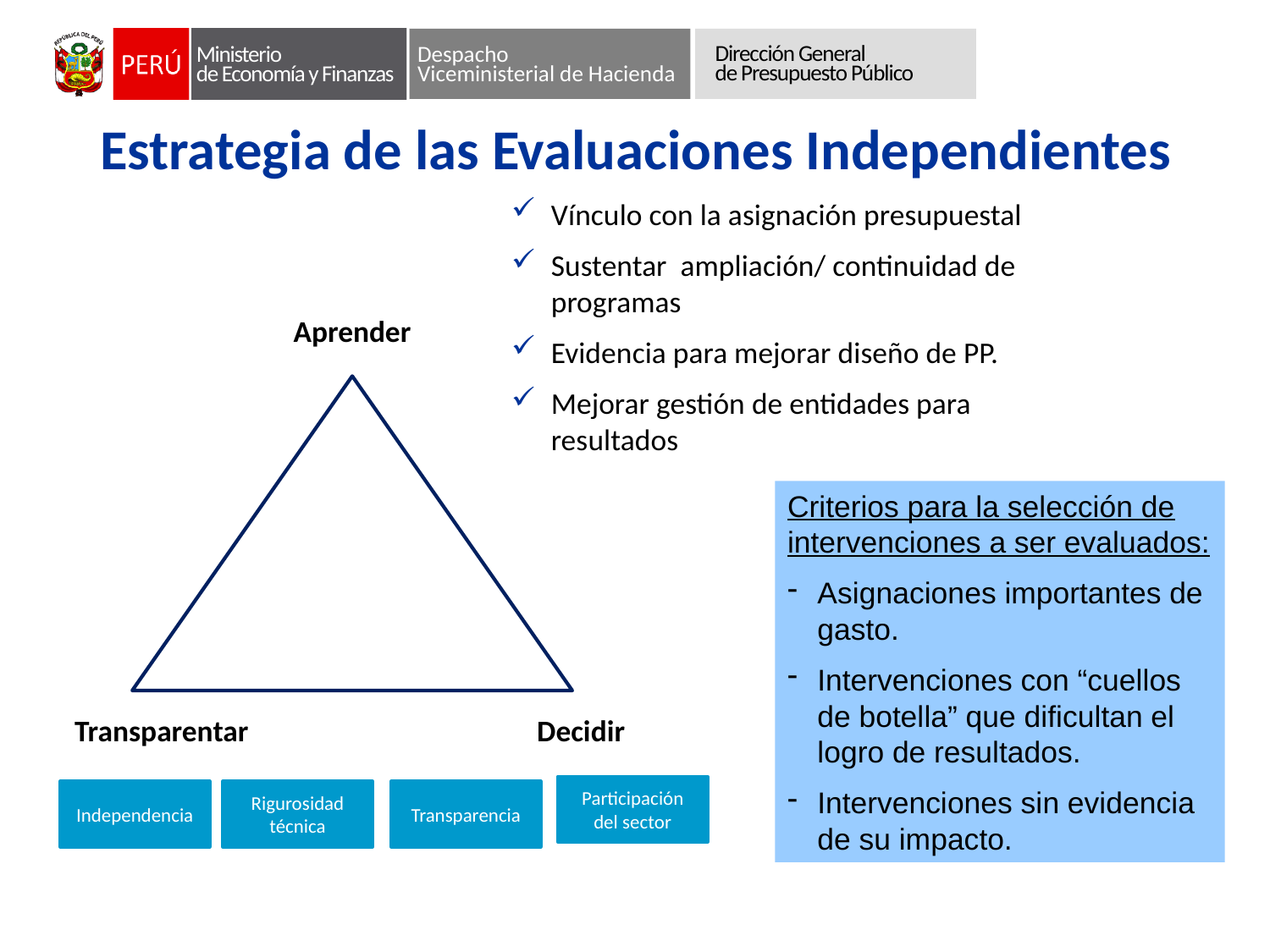

# Estrategia de las Evaluaciones Independientes
Vínculo con la asignación presupuestal
Sustentar  ampliación/ continuidad de programas
Evidencia para mejorar diseño de PP.
Mejorar gestión de entidades para resultados
Aprender

Criterios para la selección de intervenciones a ser evaluados:
Asignaciones importantes de gasto.
Intervenciones con “cuellos de botella” que dificultan el logro de resultados.
Intervenciones sin evidencia de su impacto.
Decidir
Transparentar
Participación del sector
Independencia
Rigurosidad técnica
Transparencia